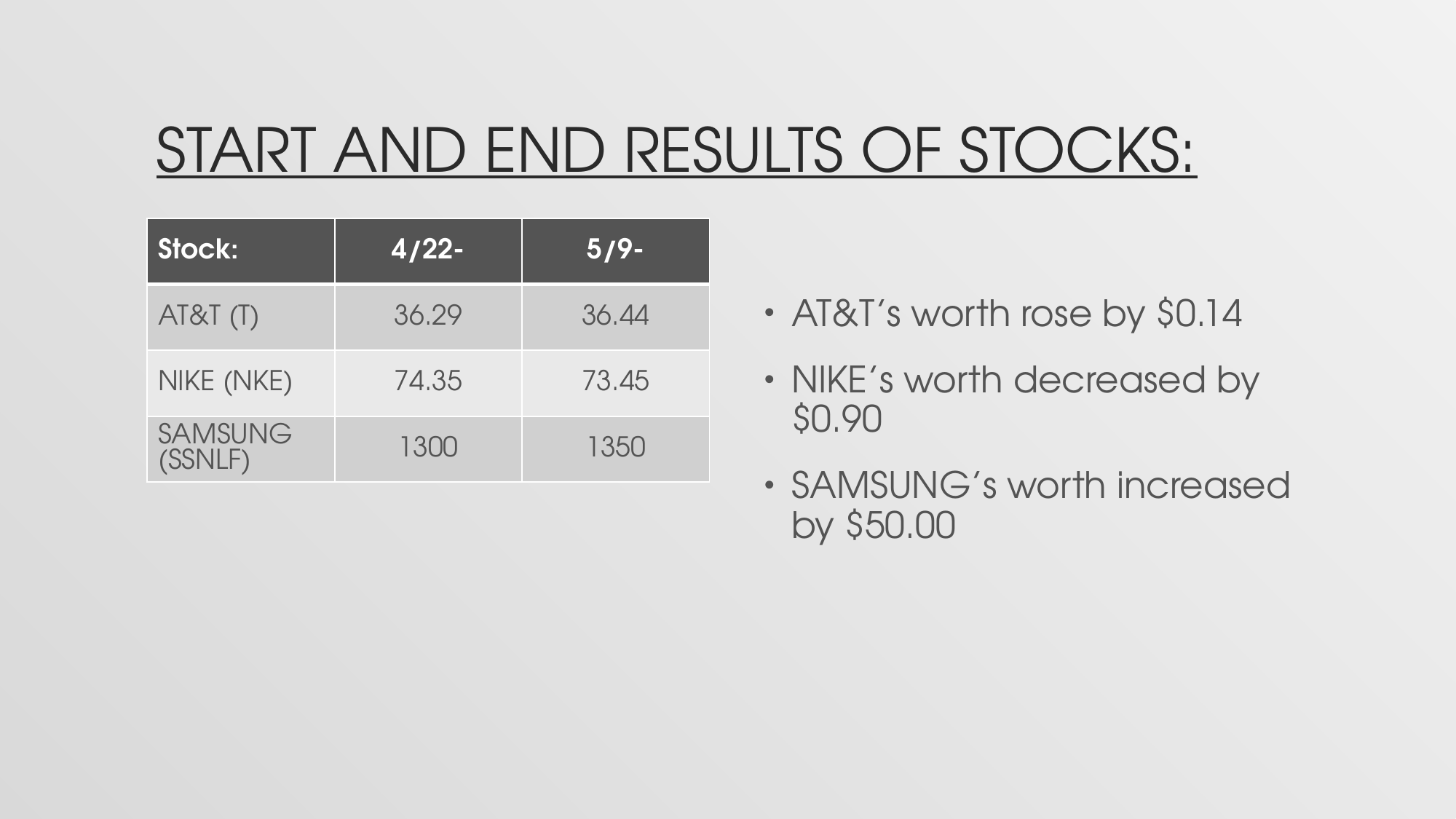

# Start and end results of stocks:
| Stock: | 4/22- | 5/9- |
| --- | --- | --- |
| AT&T (T) | 36.29 | 36.44 |
| NIKE (NKE) | 74.35 | 73.45 |
| SAMSUNG (SSNLF) | 1300 | 1350 |

AT&T’s worth rose by $0.14
NIKE’s worth decreased by $0.90
SAMSUNG’s worth increased by $50.00